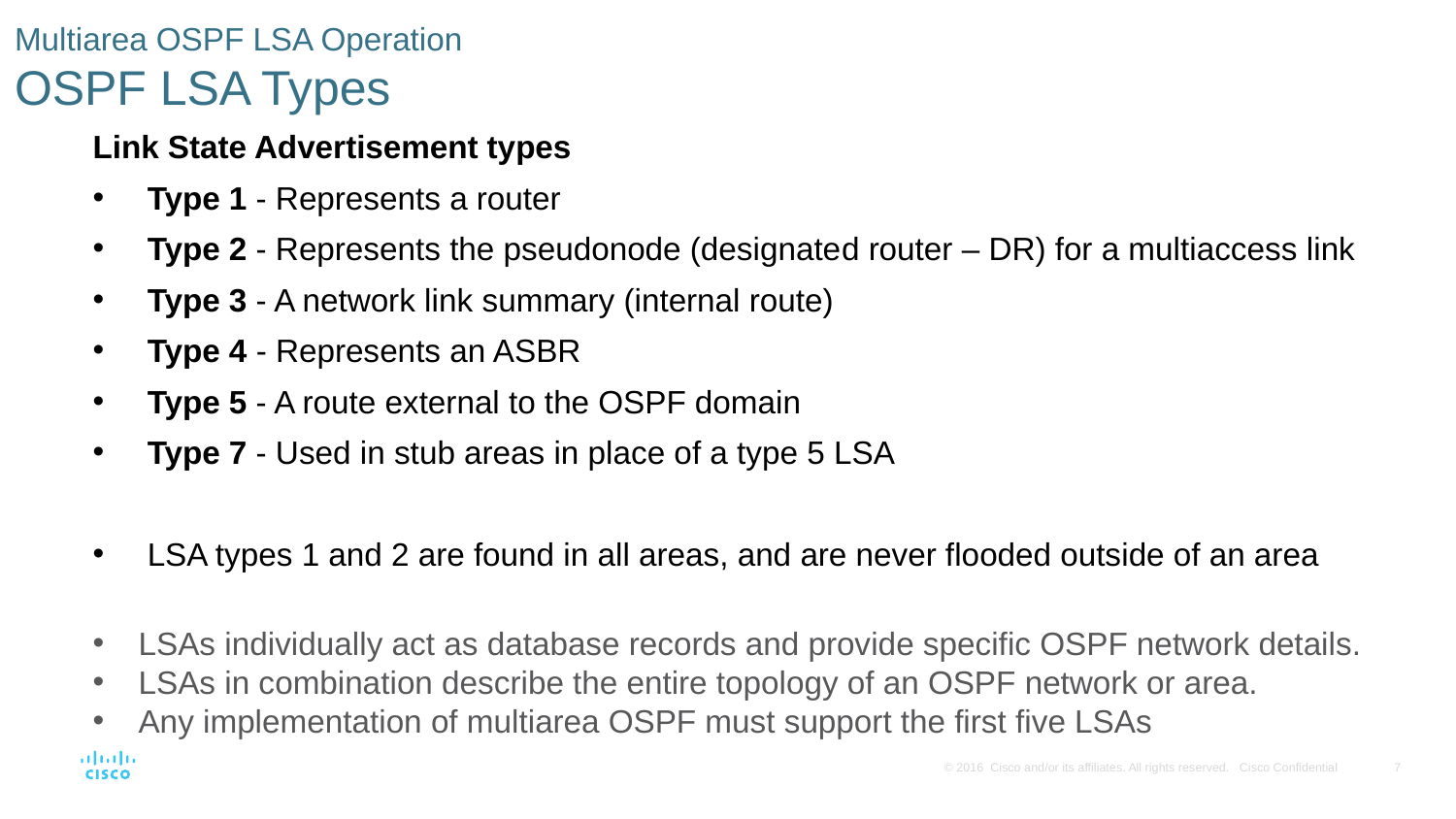

# Multiarea OSPF LSA Operation OSPF LSA Types
Link State Advertisement types
Type 1 - Represents a router
Type 2 - Represents the pseudonode (designated router – DR) for a multiaccess link
Type 3 - A network link summary (internal route)
Type 4 - Represents an ASBR
Type 5 - A route external to the OSPF domain
Type 7 - Used in stub areas in place of a type 5 LSA

LSA types 1 and 2 are found in all areas, and are never flooded outside of an area

LSAs individually act as database records and provide specific OSPF network details.
LSAs in combination describe the entire topology of an OSPF network or area.
Any implementation of multiarea OSPF must support the first five LSAs